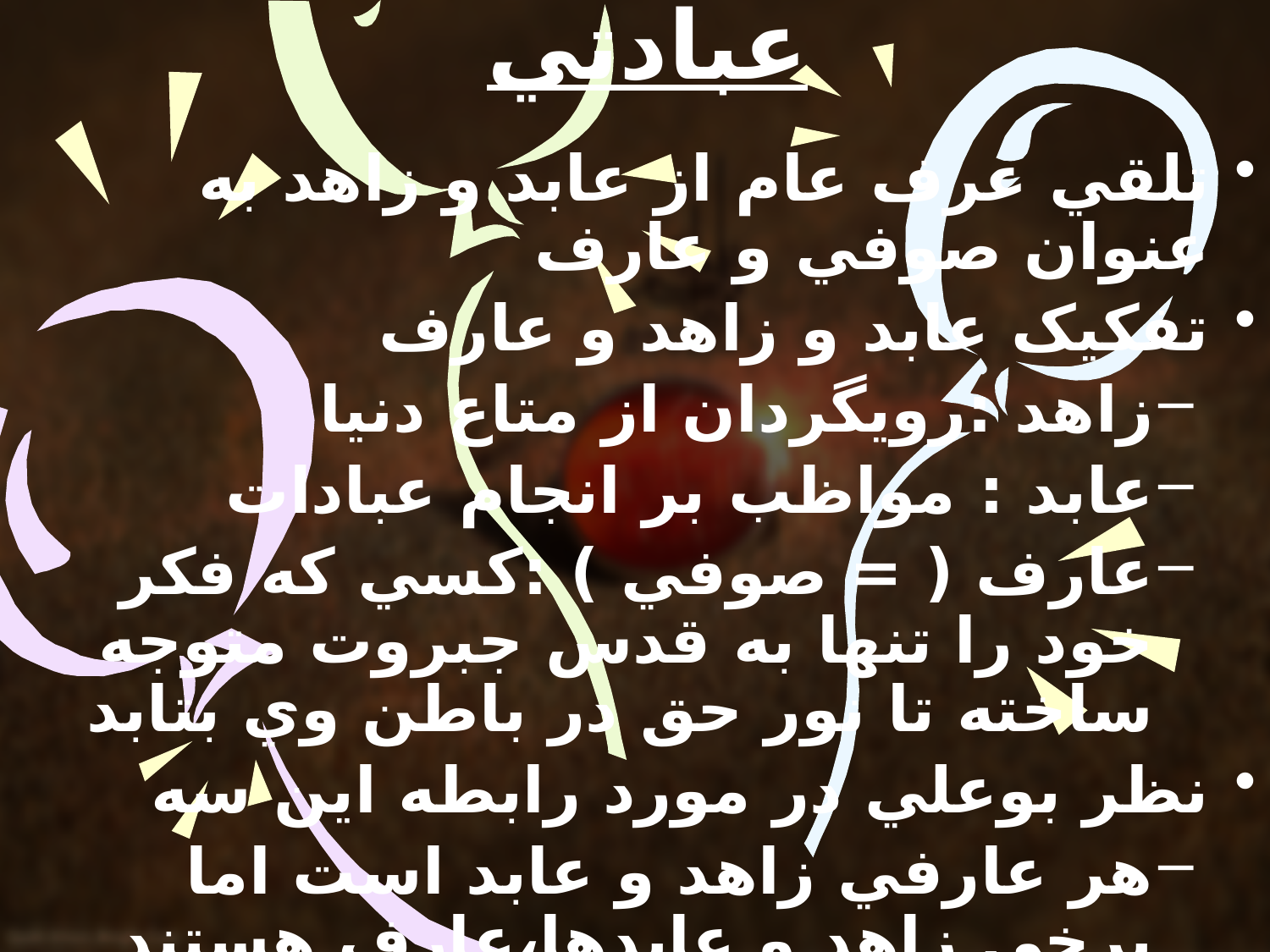

2-1. رويکرد زهدي و عبادتي
تلقي عرف عام از عابد و زاهد به عنوان صوفي و عارف
تفکيک عابد و زاهد و عارف
زاهد :رويگردان از متاع دنيا
عابد : مواظب بر انجام عبادات
عارف ( = صوفي ) :کسي که فکر خود را تنها به قدس جبروت متوجه ساخته تا نور حق در باطن وي بتابد
نظر بوعلي در مورد رابطه اين سه
هر عارفي زاهد و عابد است اما برخي زاهد و عابدها،عارف هستند
نتيجه: عارف اخص از زاهد و عابد است نه مساوي